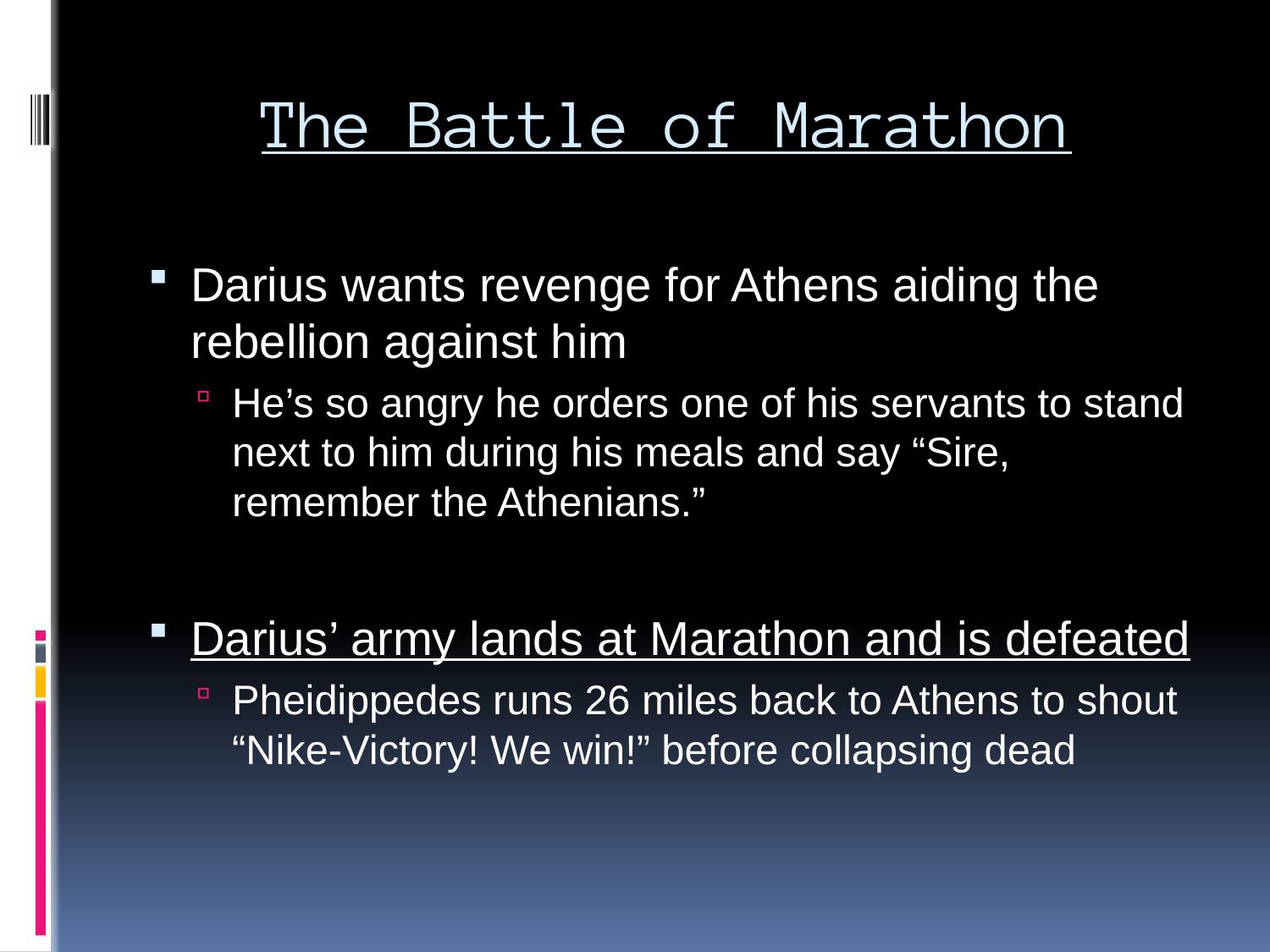

# The Battle of Marathon
Darius wants revenge for Athens aiding the rebellion against him
He’s so angry he orders one of his servants to stand next to him during his meals and say “Sire, remember the Athenians.”

Darius’ army lands at Marathon and is defeated
Pheidippedes runs 26 miles back to Athens to shout “Nike-Victory! We win!” before collapsing dead